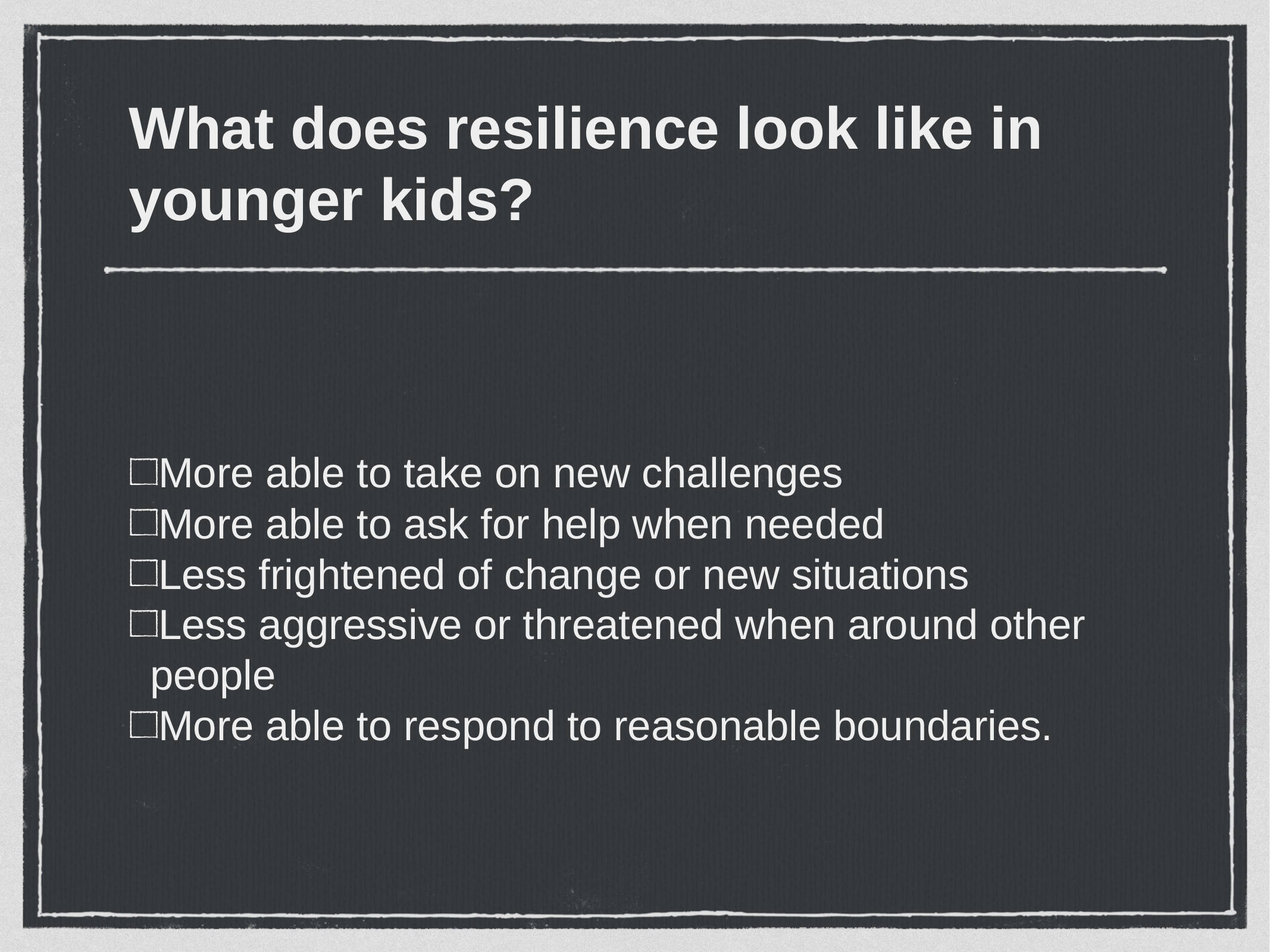

What does resilience look like in younger kids?
More able to take on new challenges
More able to ask for help when needed
Less frightened of change or new situations
Less aggressive or threatened when around other people
More able to respond to reasonable boundaries.